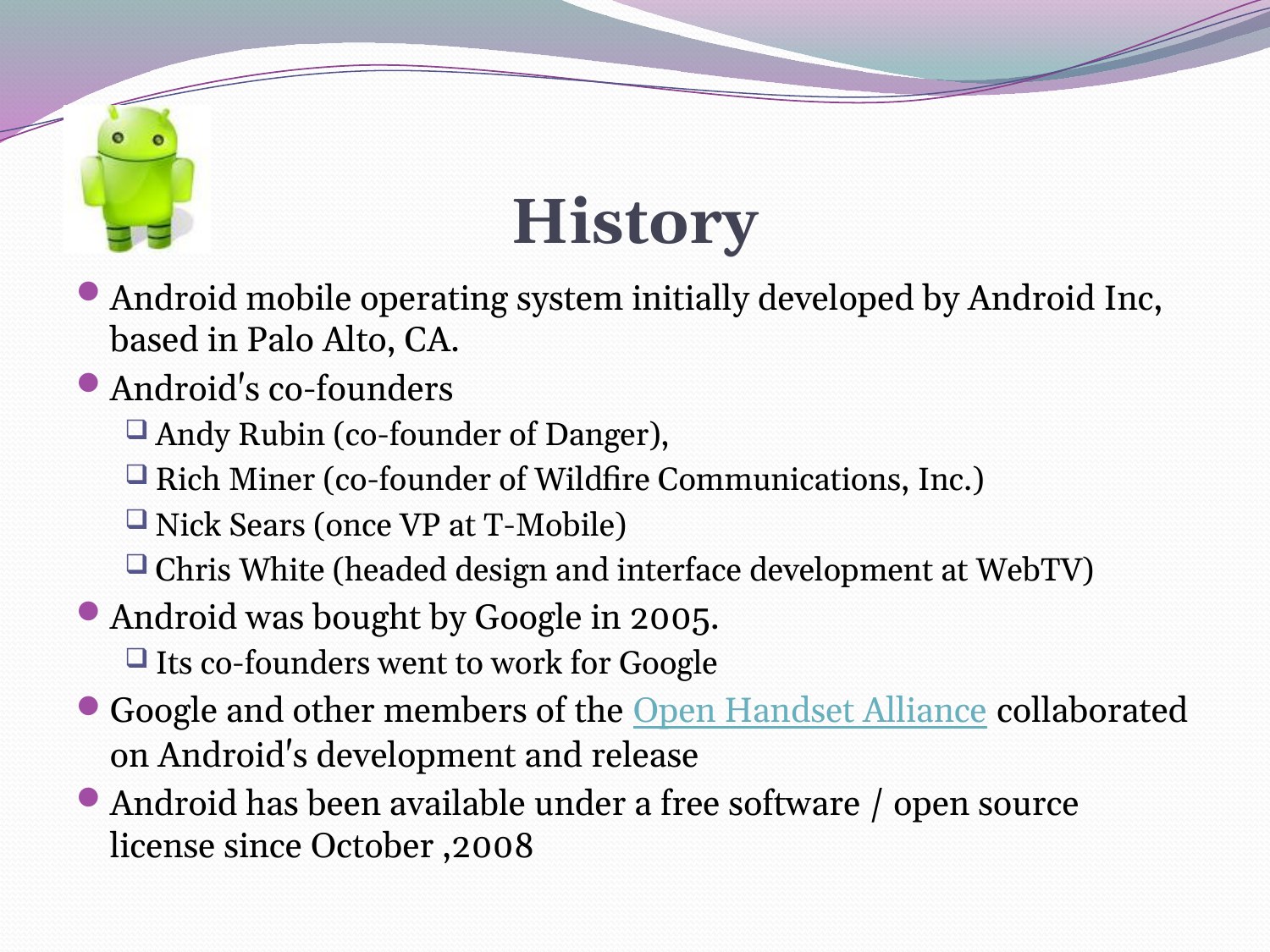

# History
Android mobile operating system initially developed by Android Inc, based in Palo Alto, CA.
Android's co-founders
Andy Rubin (co-founder of Danger),
Rich Miner (co-founder of Wildfire Communications, Inc.)
Nick Sears (once VP at T-Mobile)
Chris White (headed design and interface development at WebTV)
Android was bought by Google in 2005.
Its co-founders went to work for Google
Google and other members of the Open Handset Alliance collaborated on Android's development and release
Android has been available under a free software / open source license since October ,2008